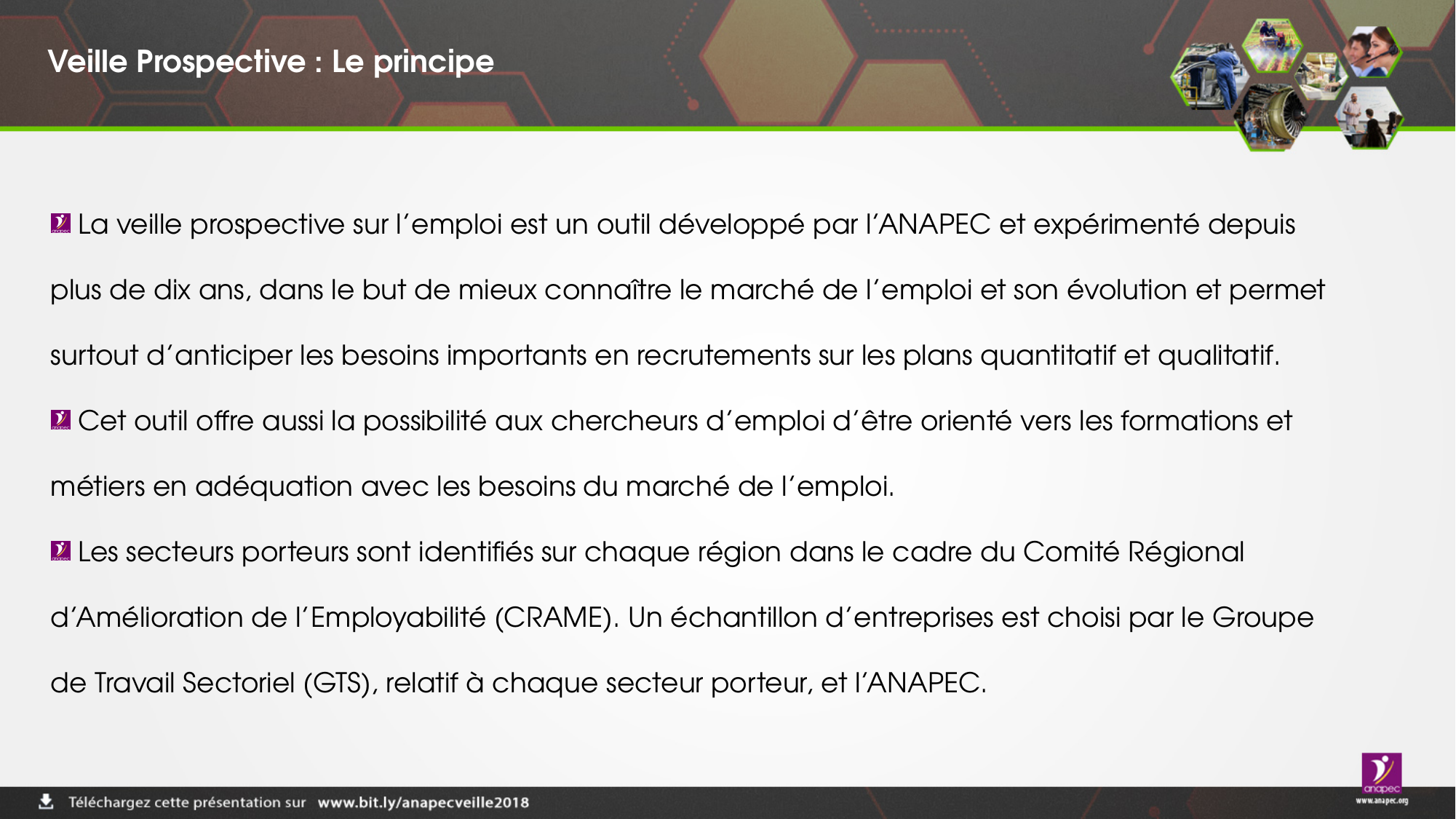

# Veille Prospective : Le principe
 La veille prospective sur l’emploi est un outil développé par l’ANAPEC et expérimenté depuis plus de dix ans, dans le but de mieux connaître le marché de l’emploi et son évolution et permet surtout d’anticiper les besoins importants en recrutements sur les plans quantitatif et qualitatif.
 Cet outil offre aussi la possibilité aux chercheurs d’emploi d’être orienté vers les formations et métiers en adéquation avec les besoins du marché de l’emploi.
 Les secteurs porteurs sont identifiés sur chaque région dans le cadre du Comité Régional d’Amélioration de l’Employabilité (CRAME). Un échantillon d’entreprises est choisi par le Groupe de Travail Sectoriel (GTS), relatif à chaque secteur porteur, et l’ANAPEC.